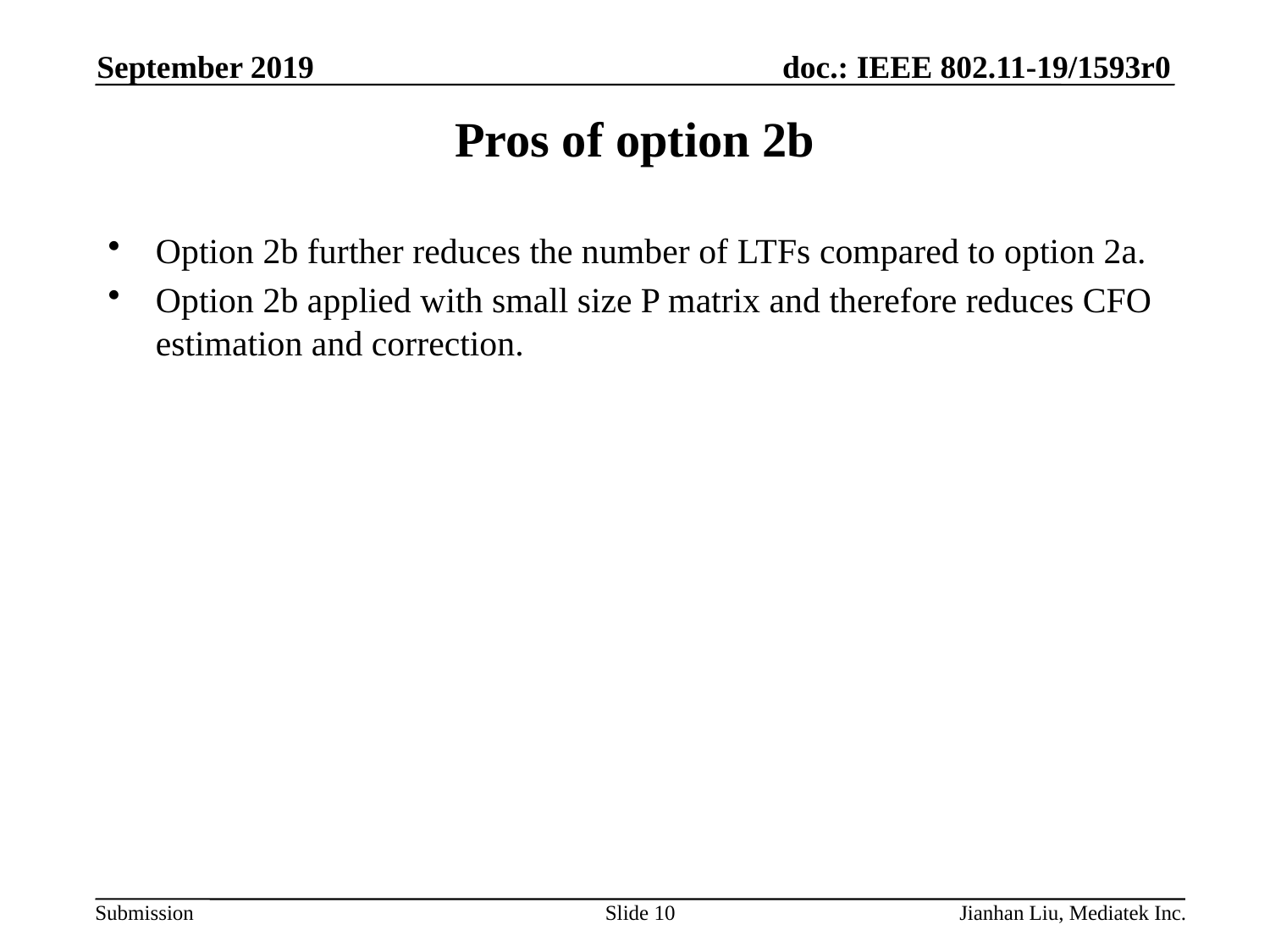

September 2019
# Pros of option 2b
Option 2b further reduces the number of LTFs compared to option 2a.
Option 2b applied with small size P matrix and therefore reduces CFO estimation and correction.
Slide 10
Jianhan Liu, Mediatek Inc.